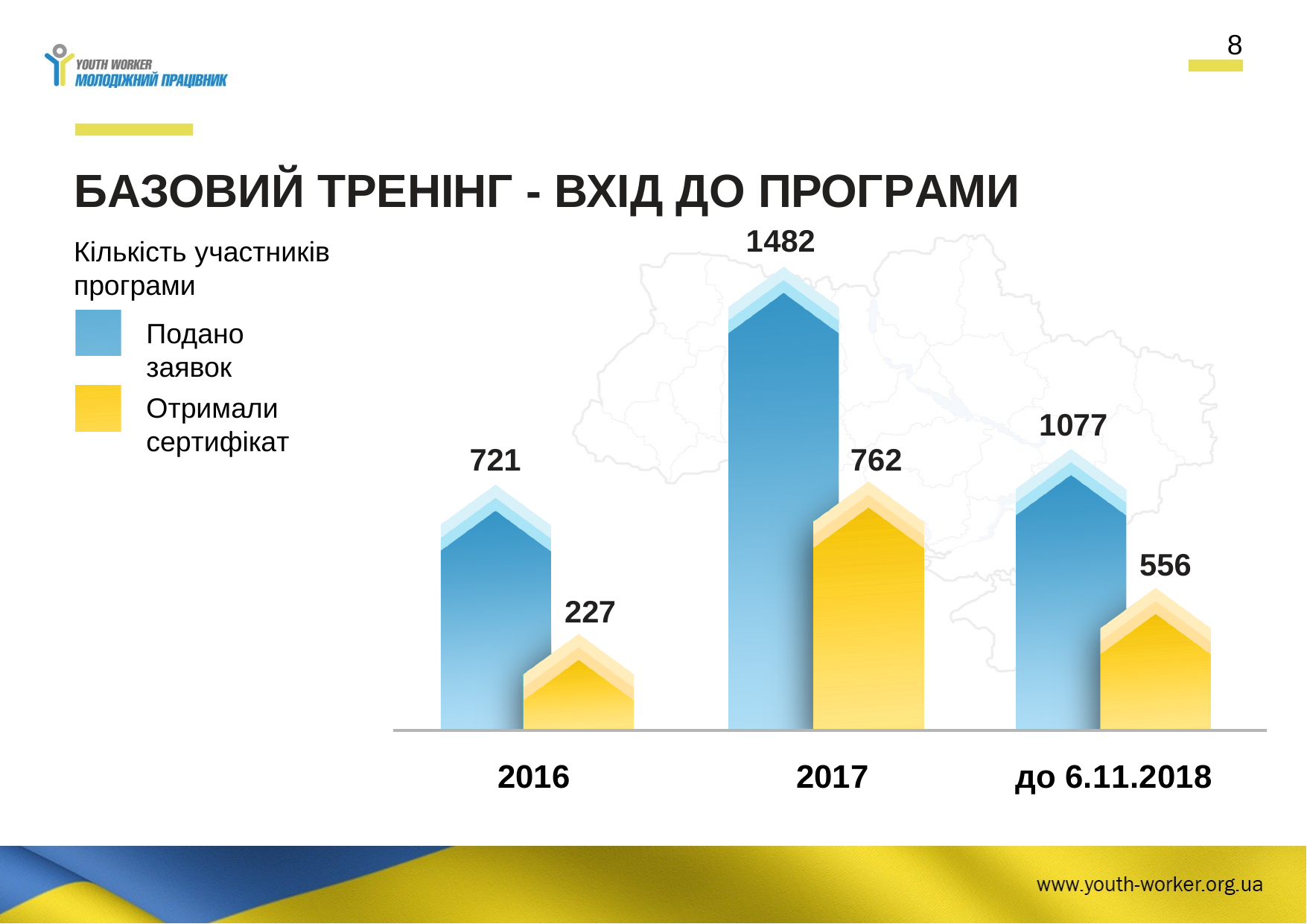

8
# БАЗОВИЙ ТРЕНІНГ - ВХІД ДО ПРОГРАМИ
1482
Кiлькicть участників програми

Подано заявок

Отримали сертифікат
1077
721
762
556
227

2016
2017
до 6.11.2018